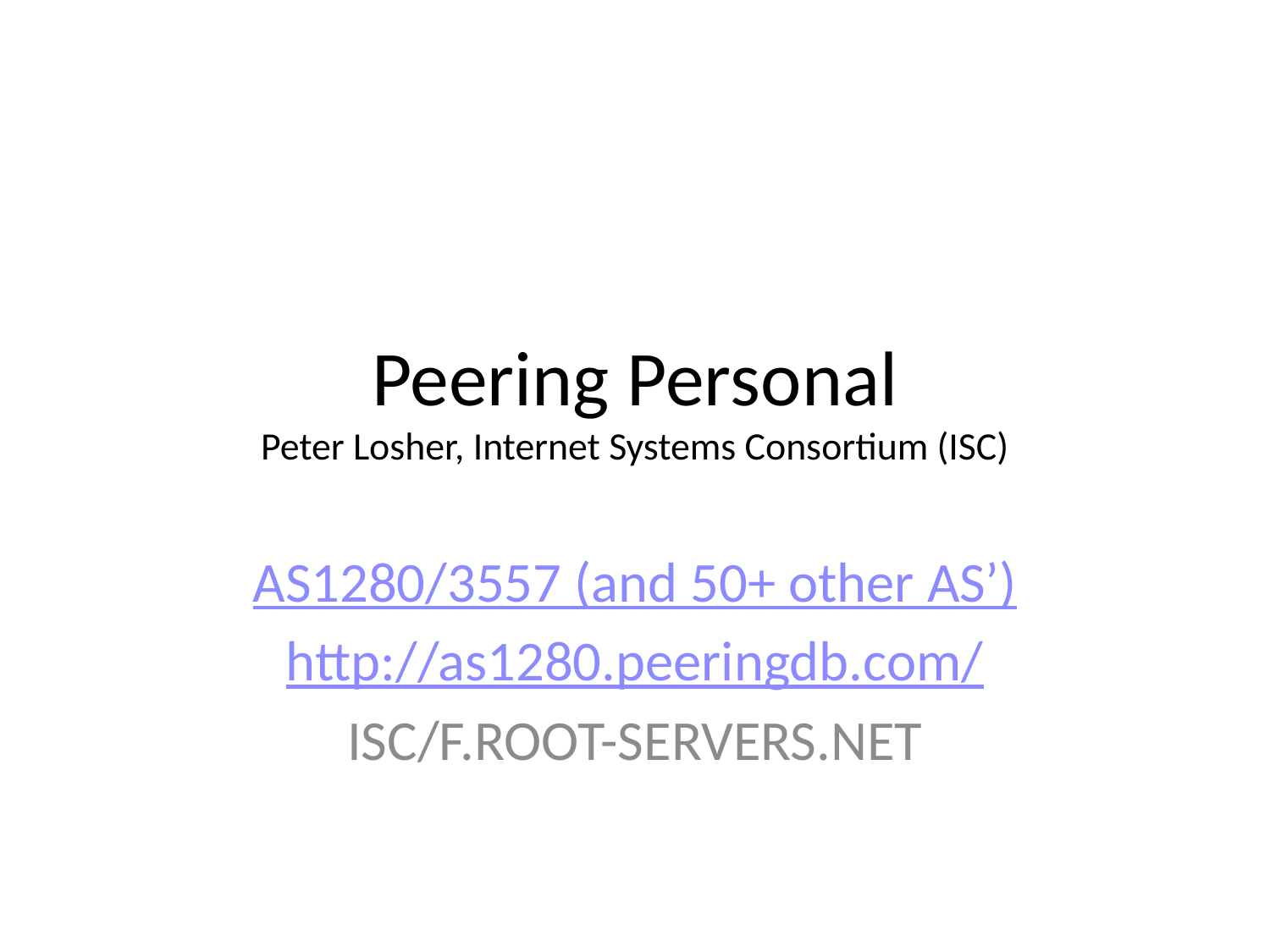

# Peering Personal Peter Losher, Internet Systems Consortium (ISC)
AS1280/3557 (and 50+ other AS’)
http://as1280.peeringdb.com/
ISC/F.ROOT-SERVERS.NET